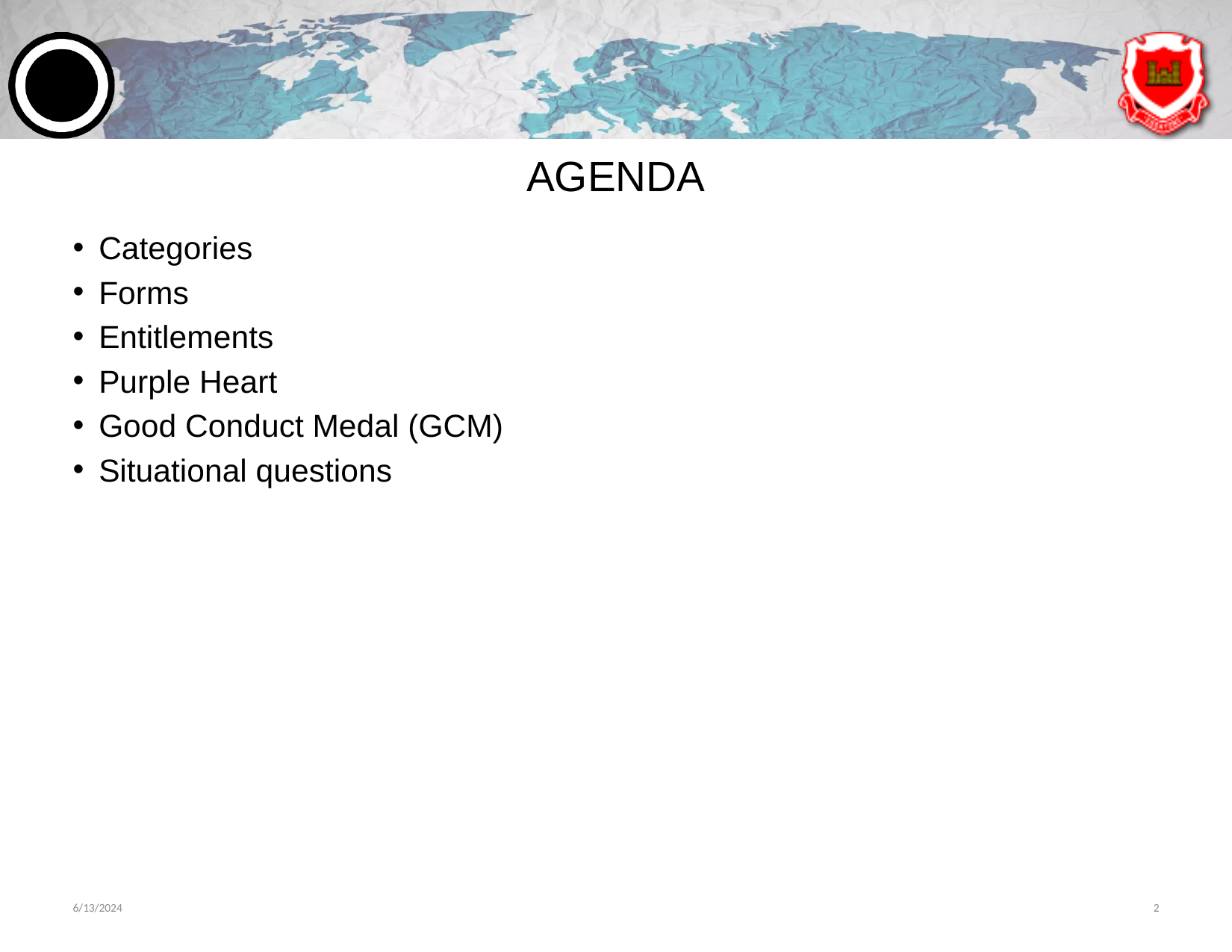

# AGENDA
Categories
Forms
Entitlements
Purple Heart
Good Conduct Medal (GCM)
Situational questions
6/13/2024
2